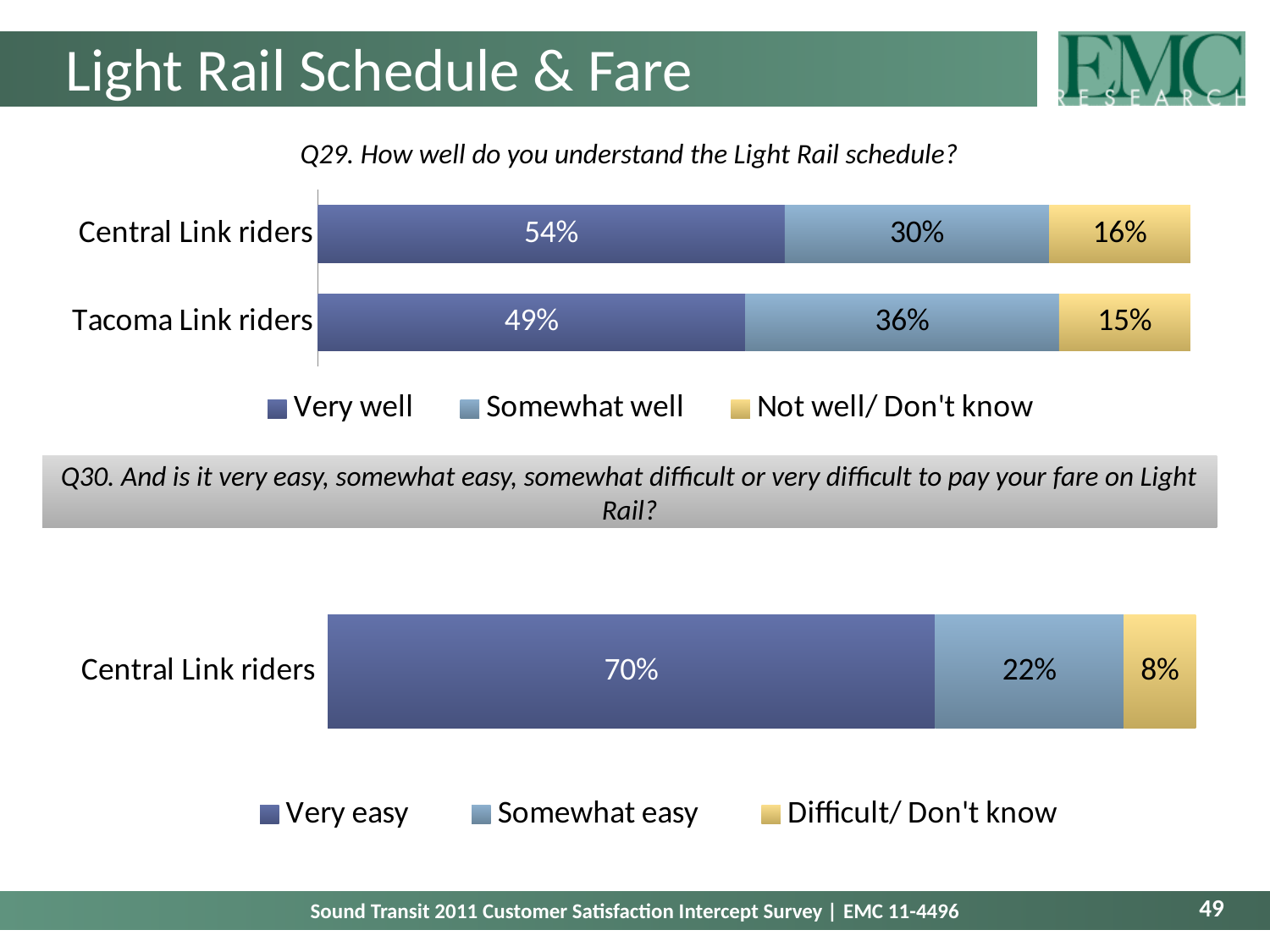

# Light Rail Schedule & Fare
Q29. How well do you understand the Light Rail schedule?

### Chart

| Category | Very well | Somewhat well | Not well/ Don't know |
|---|---|---|---|
| Central Link riders | 0.5352815912190578 | 0.30310205639991067 | 0.16161635238102984 |
| Tacoma Link riders | 0.49023218077826486 | 0.3592747973995943 | 0.1504930218221412 |
Q30. And is it very easy, somewhat easy, somewhat difficult or very difficult to pay your fare on Light Rail?

### Chart

| Category | Very easy | Somewhat easy | Difficult/ Don't know |
|---|---|---|---|
| Central Link riders | 0.6996680196329855 | 0.21739865002817474 | 0.08293333033884029 |